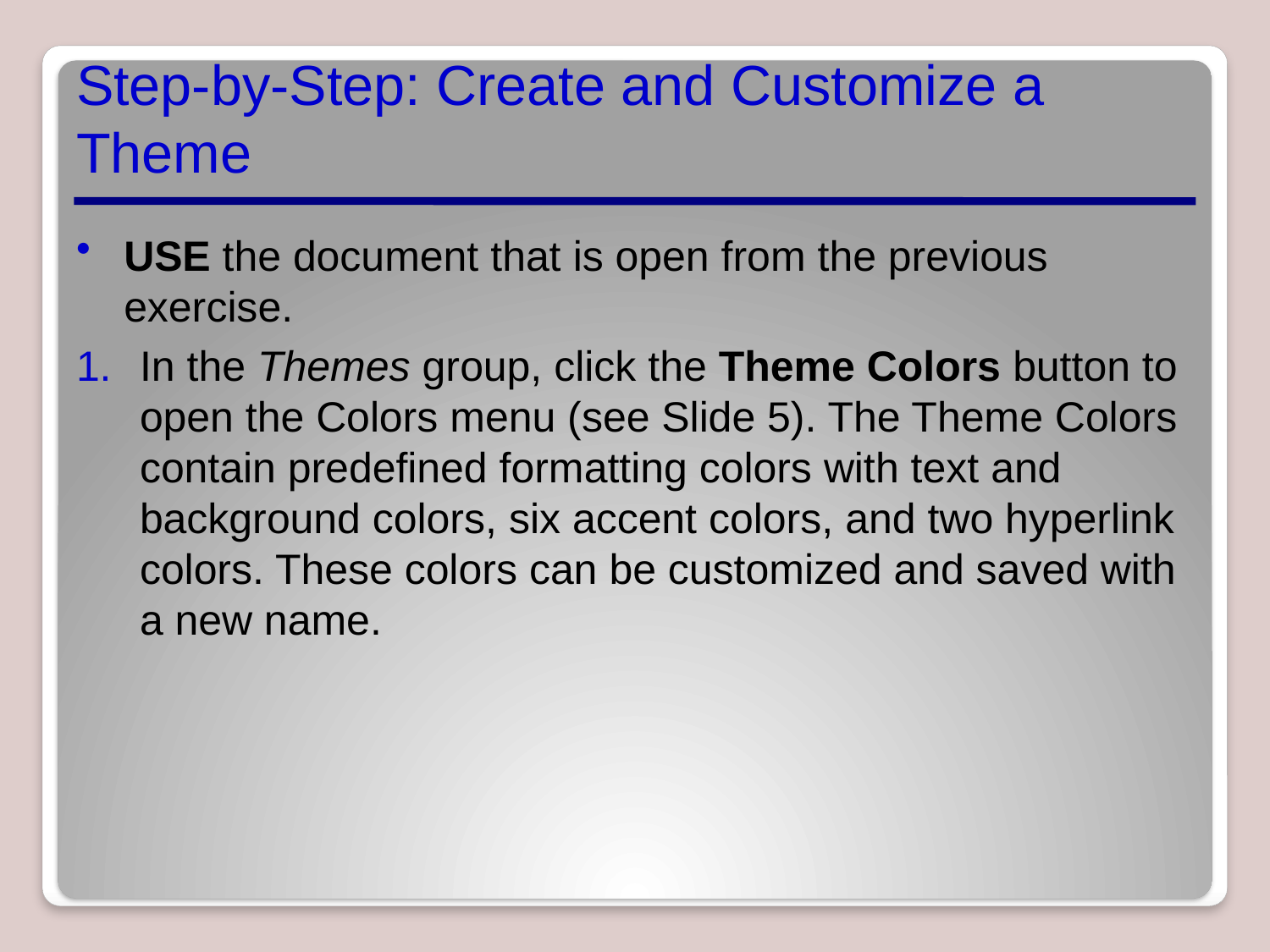

# Step-by-Step: Create and Customize a Theme
USE the document that is open from the previous exercise.
In the Themes group, click the Theme Colors button to open the Colors menu (see Slide 5). The Theme Colors contain predefined formatting colors with text and background colors, six accent colors, and two hyperlink colors. These colors can be customized and saved with a new name.